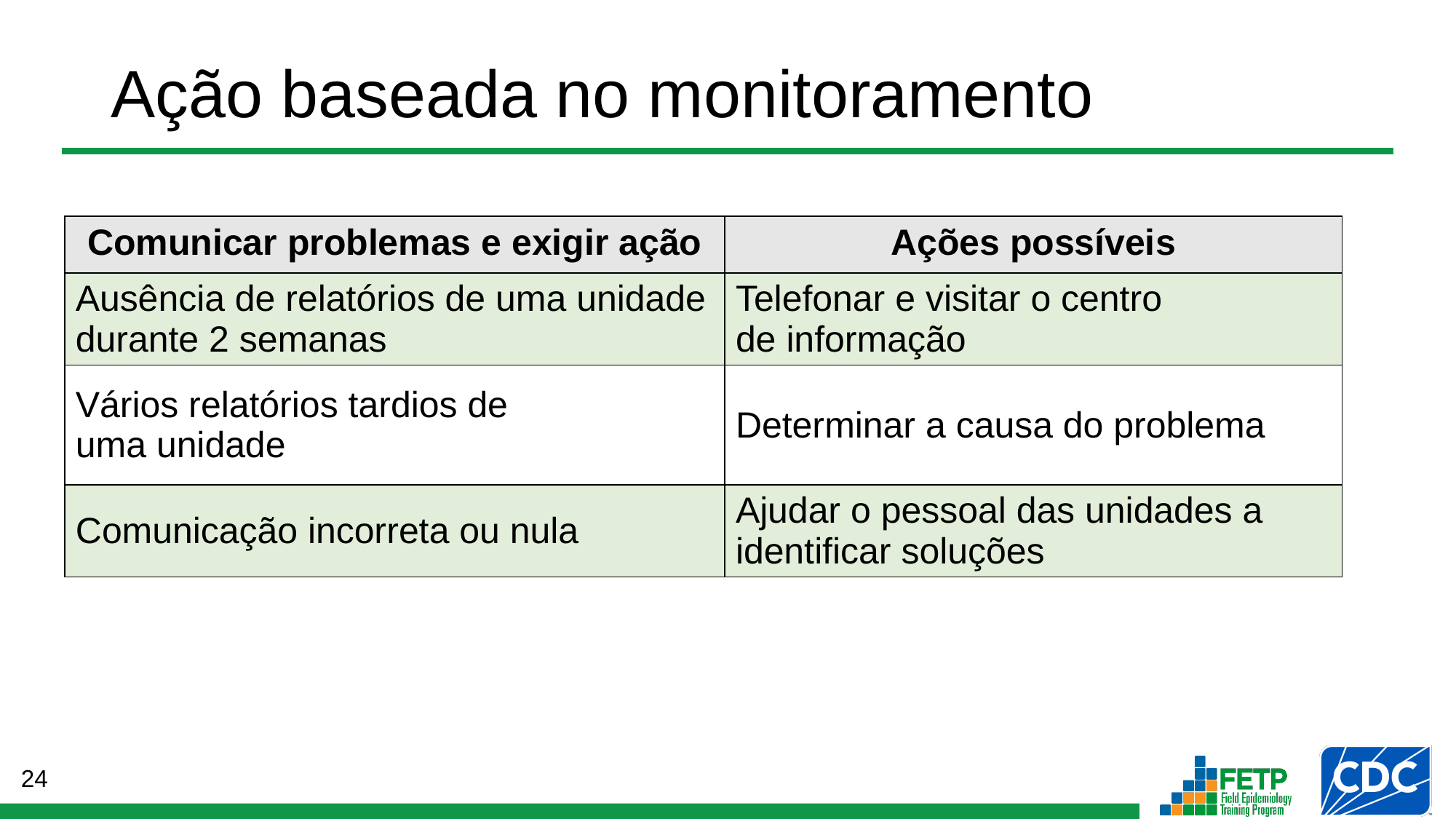

# Ação baseada no monitoramento
| Comunicar problemas e exigir ação | Ações possíveis |
| --- | --- |
| Ausência de relatórios de uma unidade durante 2 semanas | Telefonar e visitar o centro de informação |
| Vários relatórios tardios de uma unidade | Determinar a causa do problema |
| Comunicação incorreta ou nula | Ajudar o pessoal das unidades a identificar soluções |